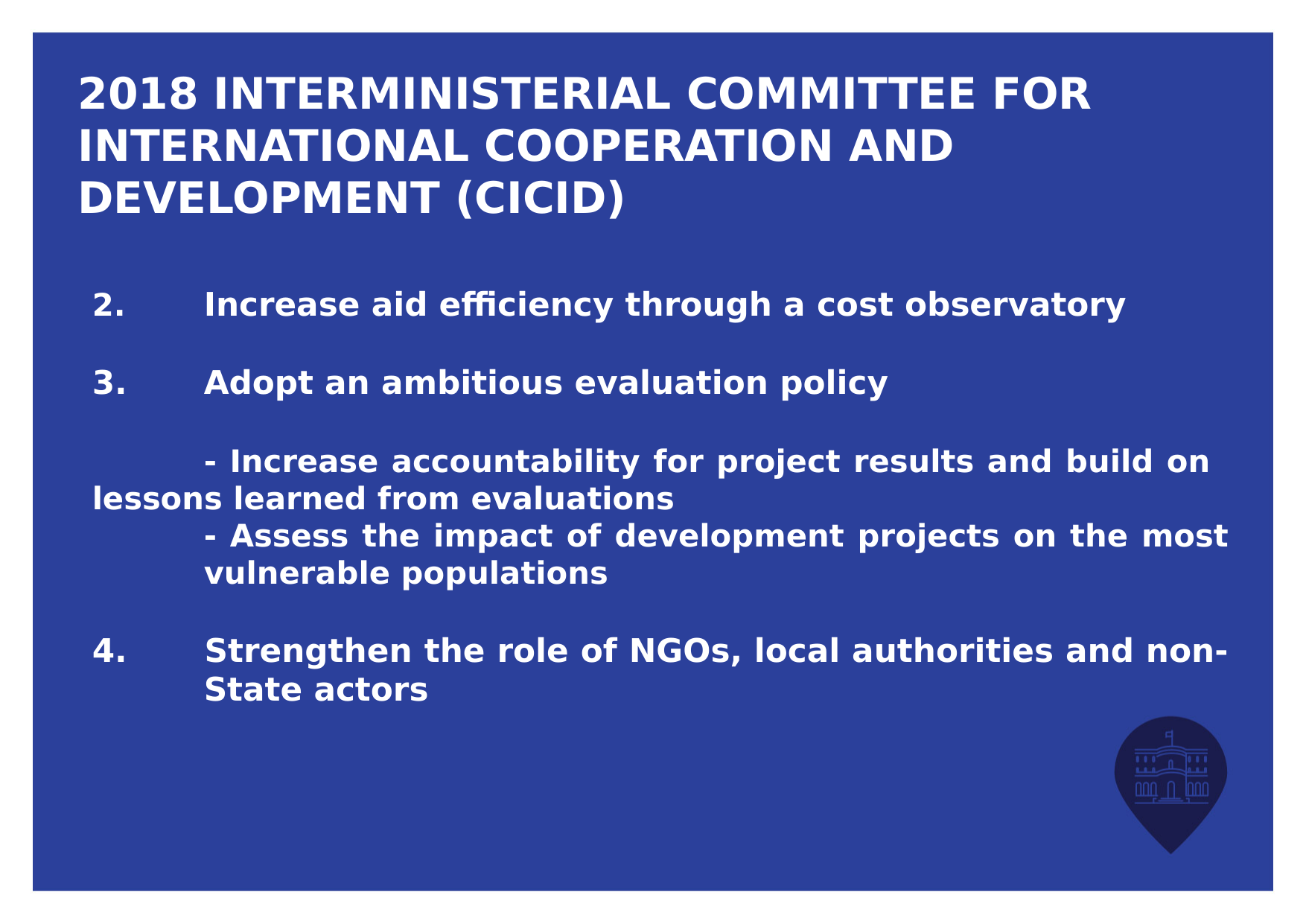

2018 INTERMINISTERIAL COMMITTEE FOR INTERNATIONAL COOPERATION AND DEVELOPMENT (CICID)

2. 	Increase aid efficiency through a cost observatory

3. 	Adopt an ambitious evaluation policy

	- Increase accountability for project results and build on 	lessons learned from evaluations
	- Assess the impact of development projects on the most 	vulnerable populations

4. 	Strengthen the role of NGOs, local authorities and non-	State actors